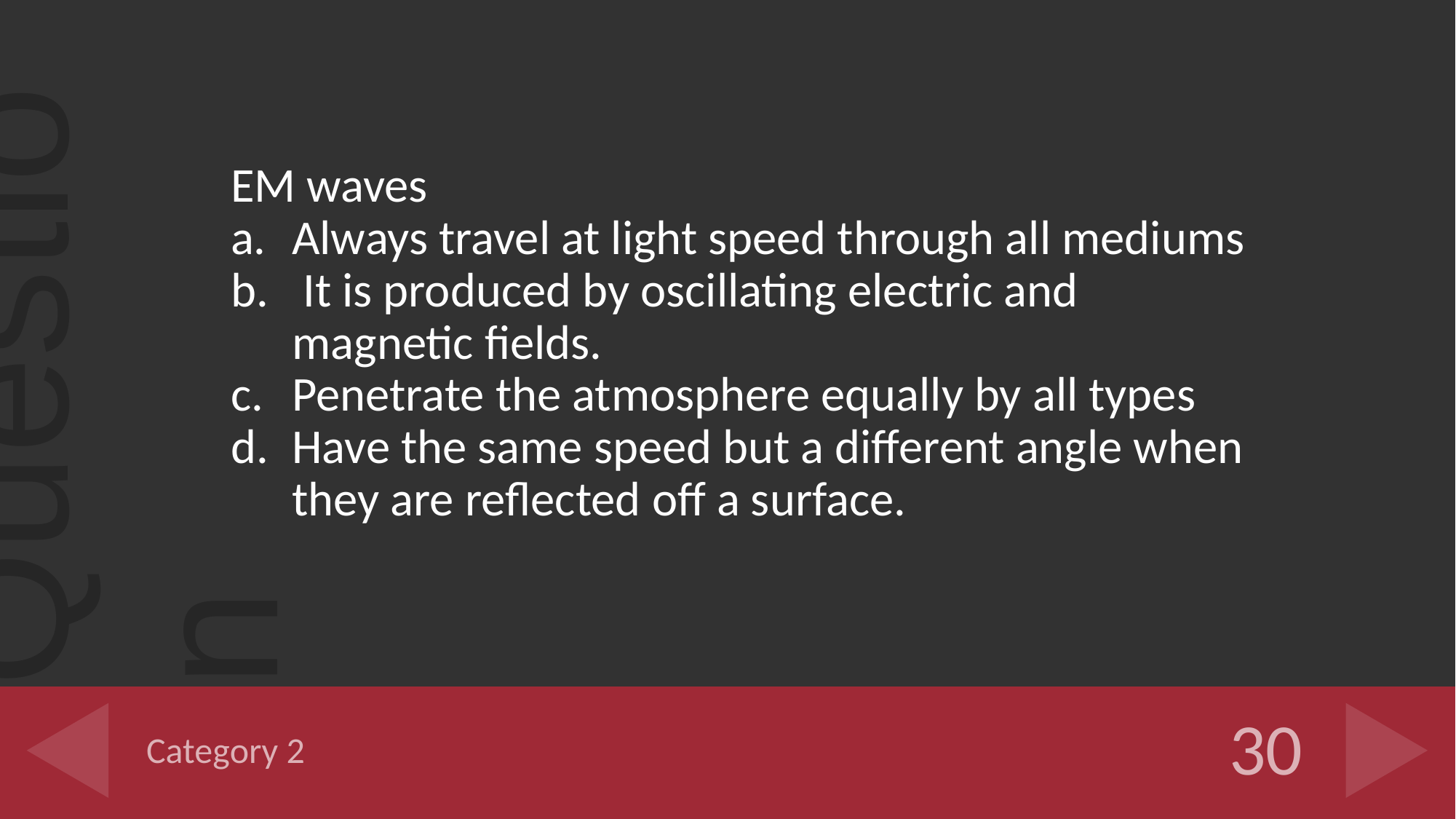

EM waves
Always travel at light speed through all mediums
 It is produced by oscillating electric and magnetic fields.
Penetrate the atmosphere equally by all types
Have the same speed but a different angle when they are reflected off a surface.
# Category 2
30